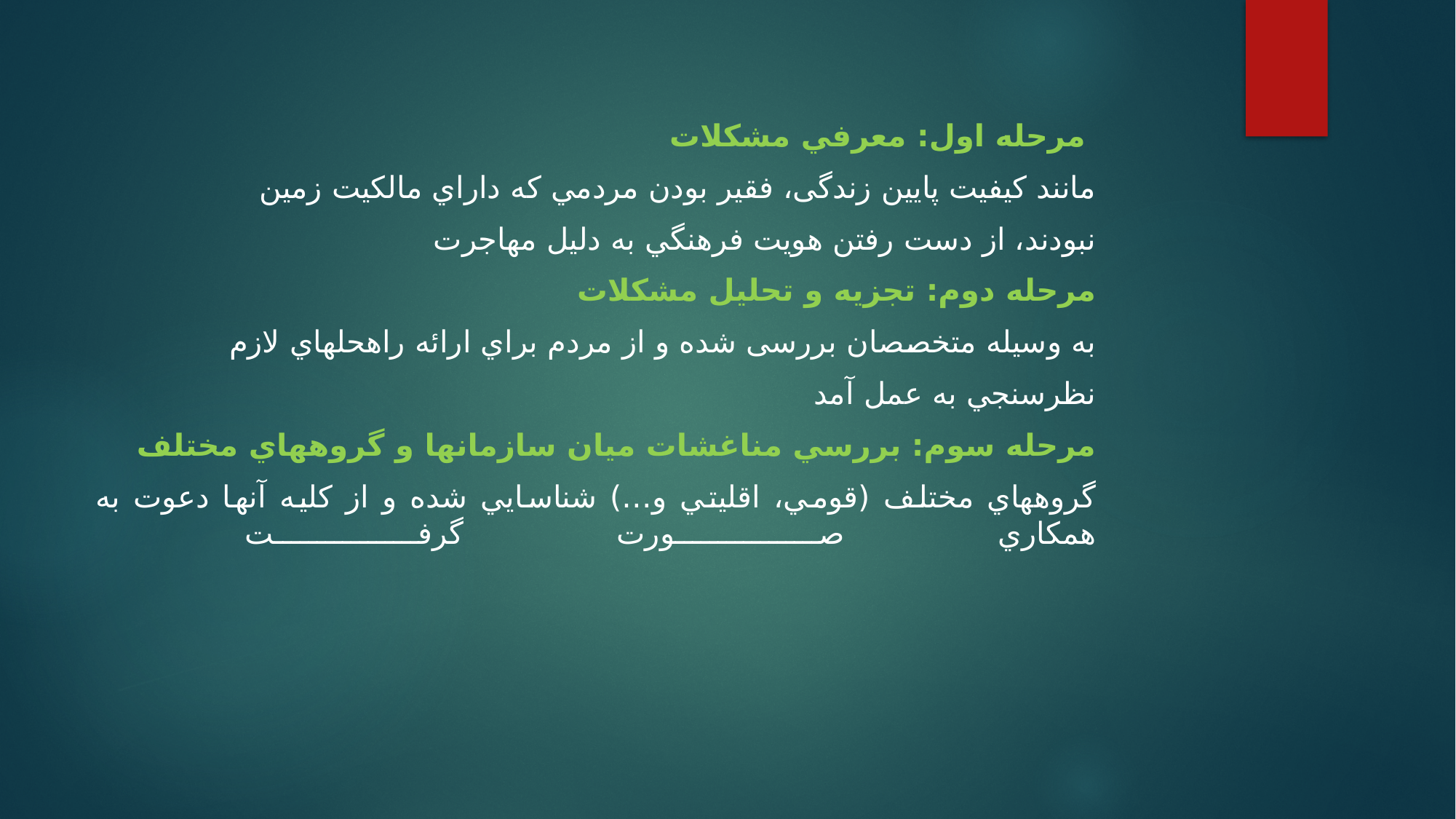

مرحله اول: معرفي مشكلات
مانند کیفیت پایین زندگی، فقير بودن مردمي كه داراي مالكيت زمين
نبودند، از دست رفتن هويت فرهنگي به دليل مهاجرت
مرحله دوم: تجزيه و تحليل مشكلات
به وسیله متخصصان بررسی شده و از مردم براي ارائه راهحلهاي لازم
نظرسنجي به عمل آمد
مرحله سوم: بررسي مناغشات ميان سازمانها و گروههاي مختلف
گروههاي مختلف (قومي، اقليتي و…) شناسايي شده و از كليه آنها دعوت به همكاري صورت گرفت